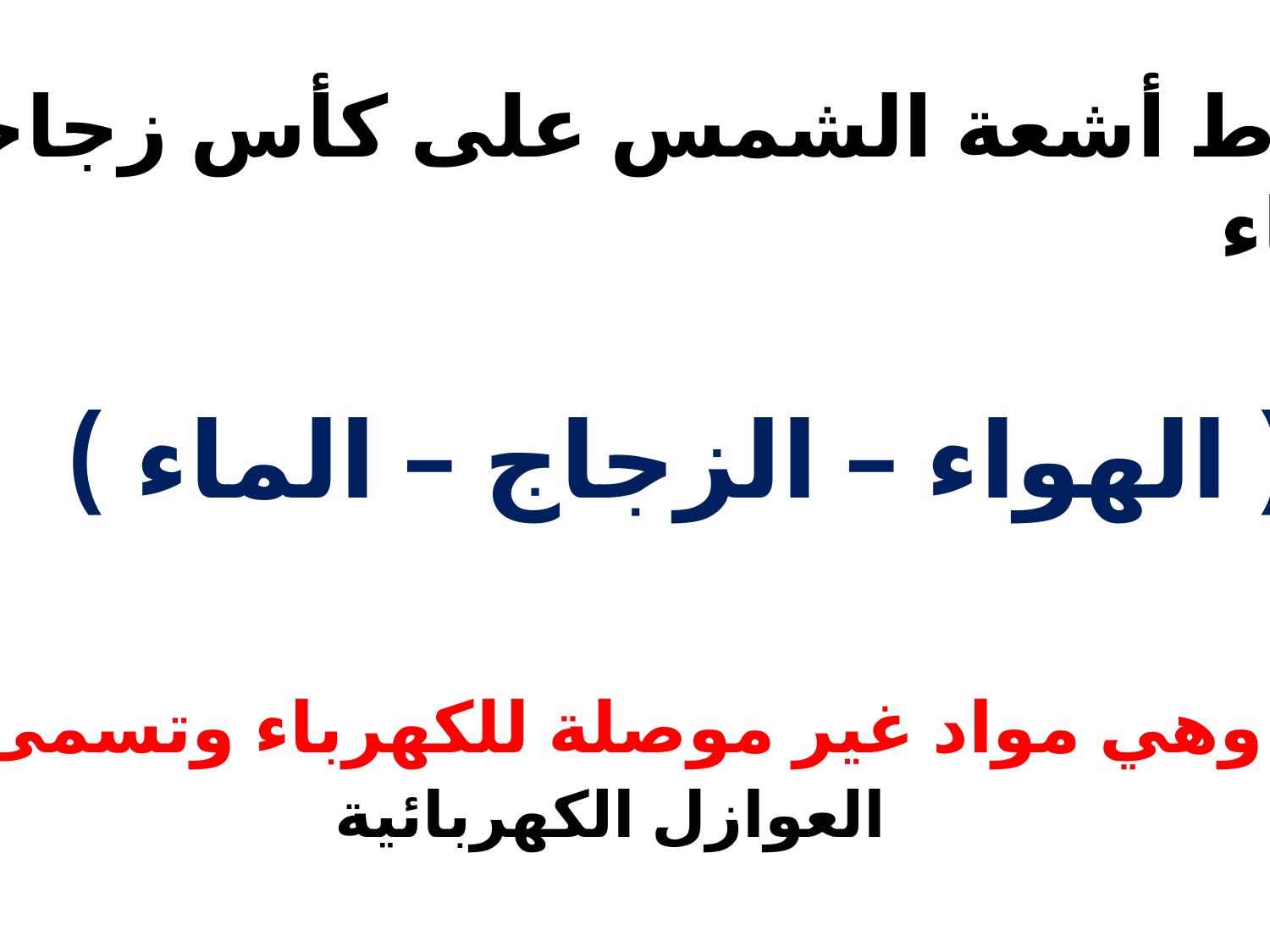

سقوط أشعة الشمس على كأس زجاجي
 به ماء
( الهواء – الزجاج – الماء )
وهي مواد غير موصلة للكهرباء وتسمى
 العوازل الكهربائية